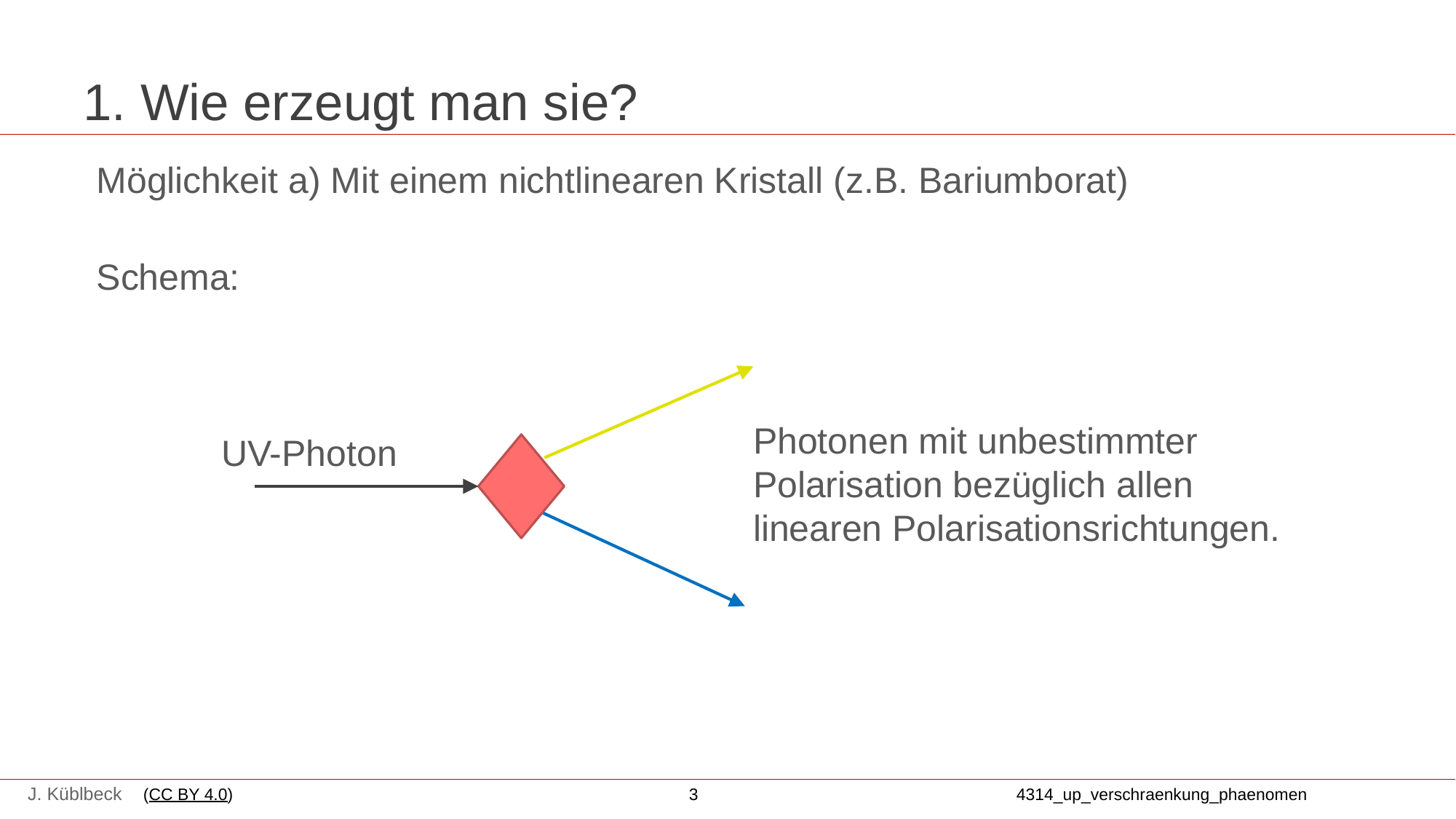

# 1. Wie erzeugt man sie?
Möglichkeit a) Mit einem nichtlinearen Kristall (z.B. Bariumborat)

Schema:

Photonen mit unbestimmter Polarisation bezüglich allen
linearen Polarisationsrichtungen.
UV-Photon